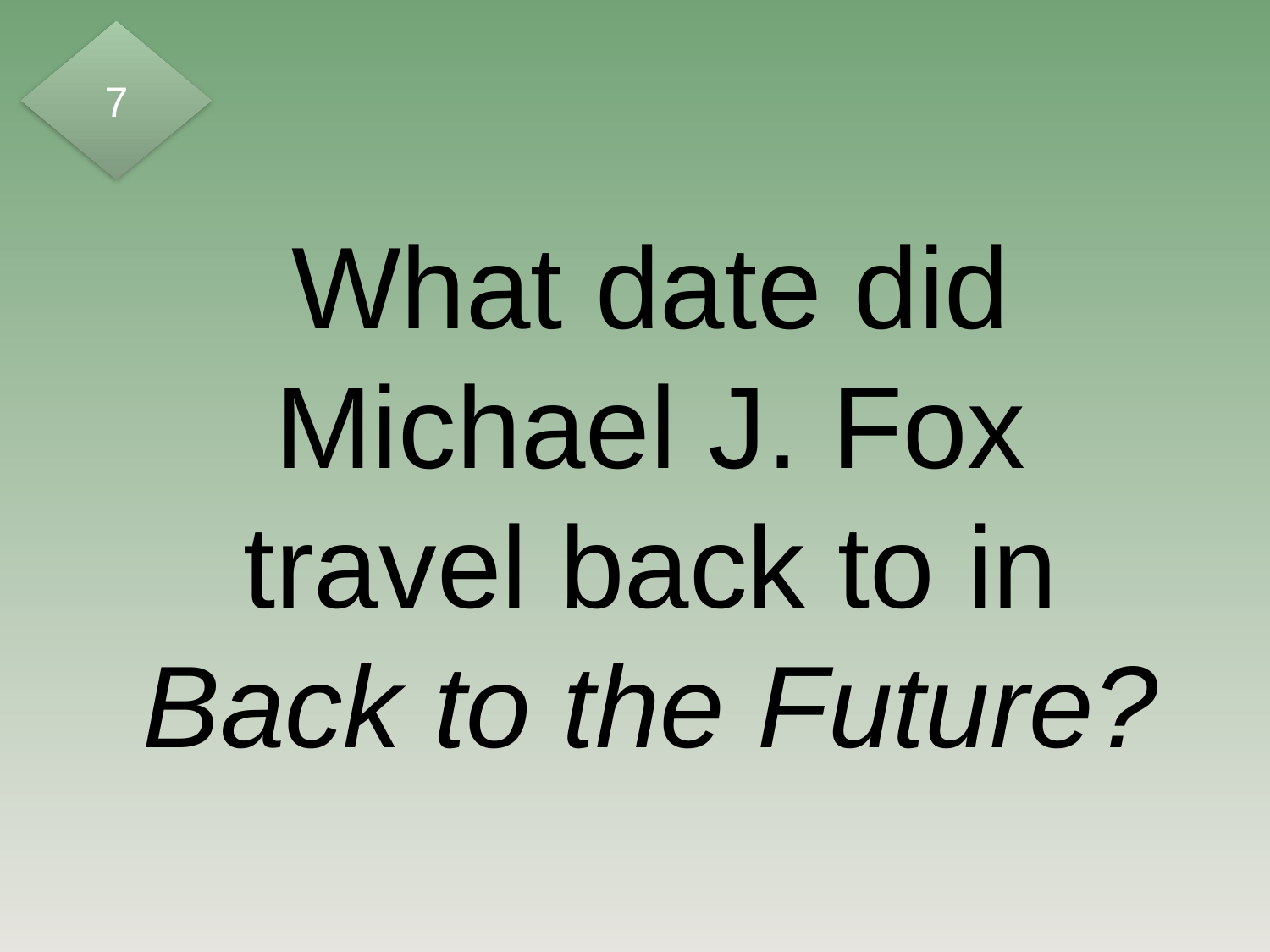

7
# What date did Michael J. Fox travel back to in Back to the Future?